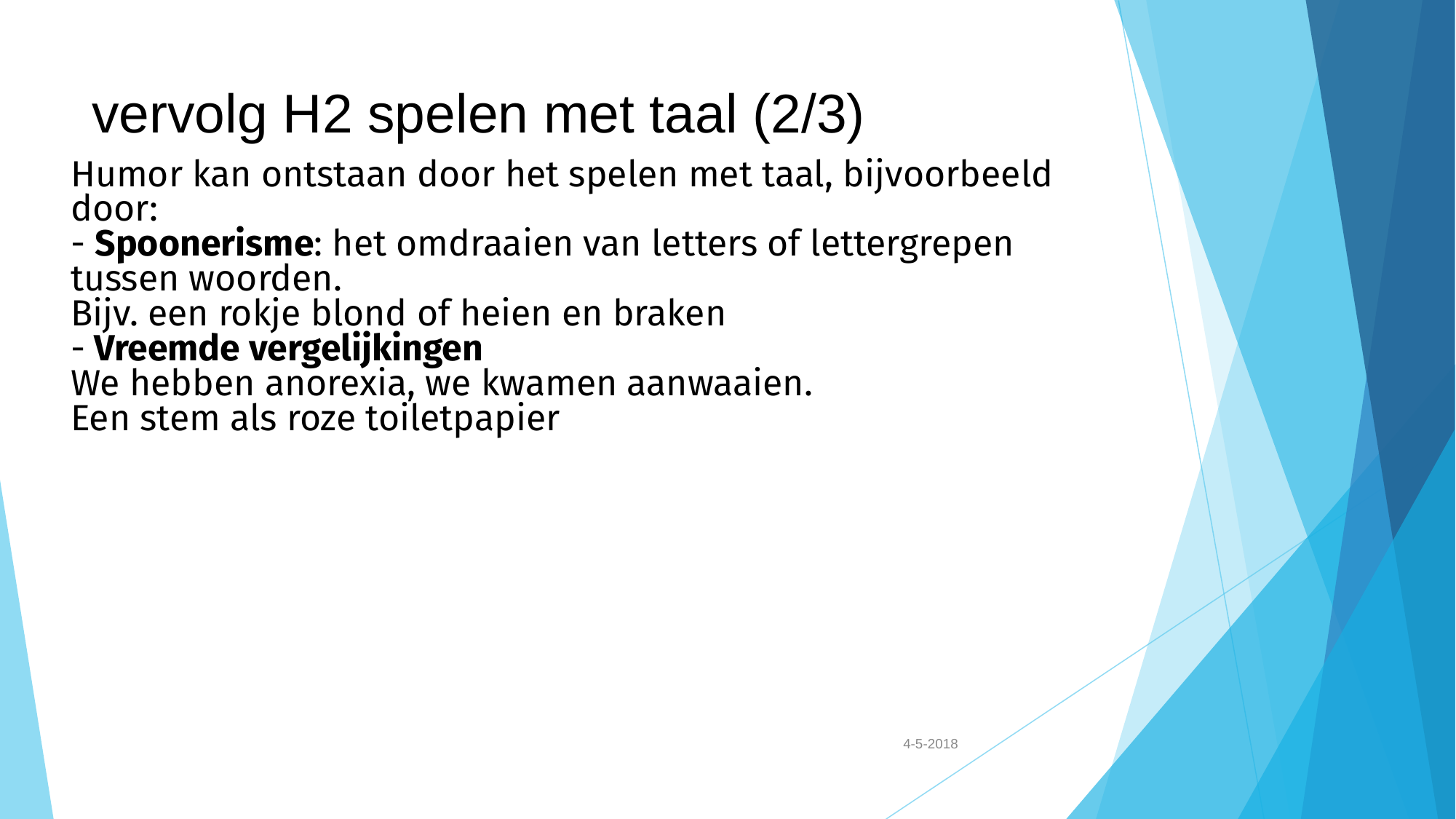

vervolg H2 spelen met taal (2/3)
Humor kan ontstaan door het spelen met taal, bijvoorbeeld door:
- Spoonerisme: het omdraaien van letters of lettergrepen tussen woorden.
Bijv. een rokje blond of heien en braken
- Vreemde vergelijkingen
We hebben anorexia, we kwamen aanwaaien.
Een stem als roze toiletpapier

4-5-2018